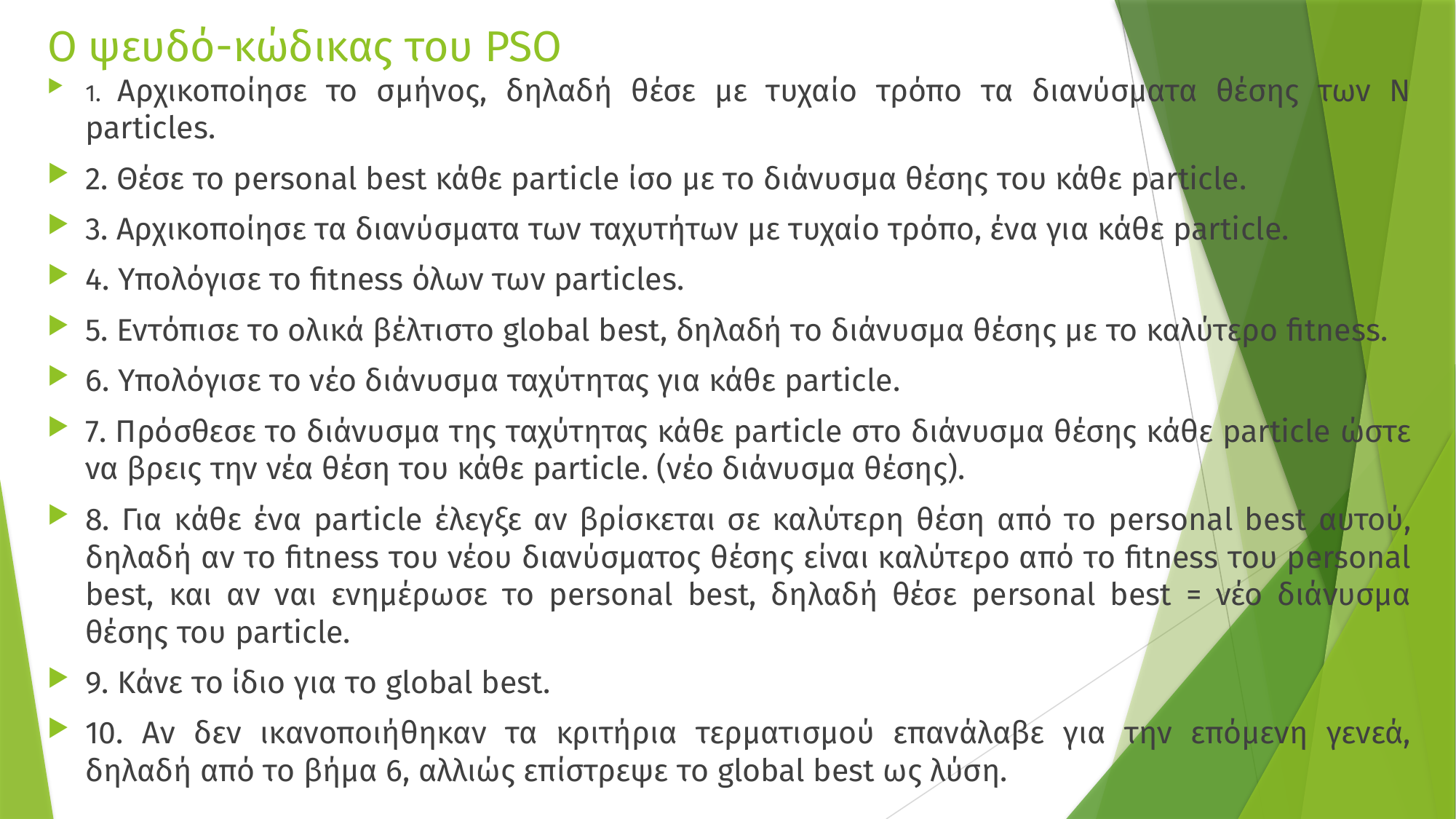

# Ο ψευδό-κώδικας του PSO
1. Αρχικοποίησε το σμήνος, δηλαδή θέσε με τυχαίο τρόπο τα διανύσματα θέσης των Ν particles.
2. Θέσε το personal best κάθε particle ίσο με το διάνυσμα θέσης του κάθε particle.
3. Αρχικοποίησε τα διανύσματα των ταχυτήτων με τυχαίο τρόπο, ένα για κάθε particle.
4. Υπολόγισε το fitness όλων των particles.
5. Εντόπισε το ολικά βέλτιστο global best, δηλαδή το διάνυσμα θέσης με το καλύτερο fitness.
6. Υπολόγισε το νέο διάνυσμα ταχύτητας για κάθε particle.
7. Πρόσθεσε το διάνυσμα της ταχύτητας κάθε particle στο διάνυσμα θέσης κάθε particle ώστε να βρεις την νέα θέση του κάθε particle. (νέο διάνυσμα θέσης).
8. Για κάθε ένα particle έλεγξε αν βρίσκεται σε καλύτερη θέση από το personal best αυτού, δηλαδή αν το fitness του νέου διανύσματος θέσης είναι καλύτερο από το fitness του personal best, και αν ναι ενημέρωσε το personal best, δηλαδή θέσε personal best = νέο διάνυσμα θέσης του particle.
9. Κάνε το ίδιο για το global best.
10. Αν δεν ικανοποιήθηκαν τα κριτήρια τερματισμού επανάλαβε για την επόμενη γενεά, δηλαδή από το βήμα 6, αλλιώς επίστρεψε το global best ως λύση.